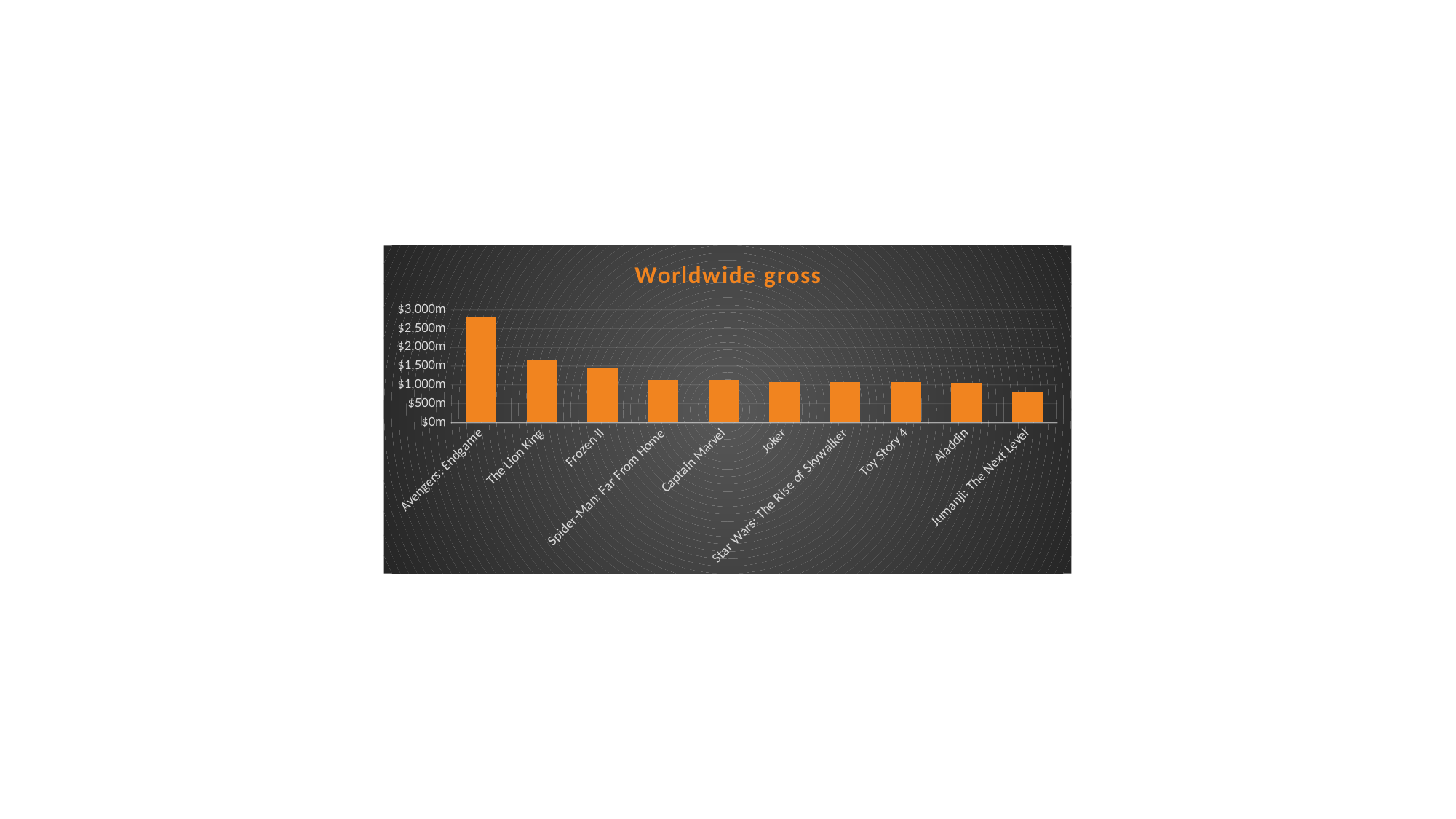

### Chart:

| Category | Worldwide gross |
|---|---|
| Avengers: Endgame | 2797800564.0 |
| The Lion King | 1656943394.0 |
| Frozen II | 1450026933.0 |
| Spider-Man: Far From Home | 1131927996.0 |
| Captain Marvel | 1128462972.0 |
| Joker | 1074251311.0 |
| Star Wars: The Rise of Skywalker | 1074144248.0 |
| Toy Story 4 | 1073394593.0 |
| Aladdin | 1050693953.0 |
| Jumanji: The Next Level | 800059707.0 |